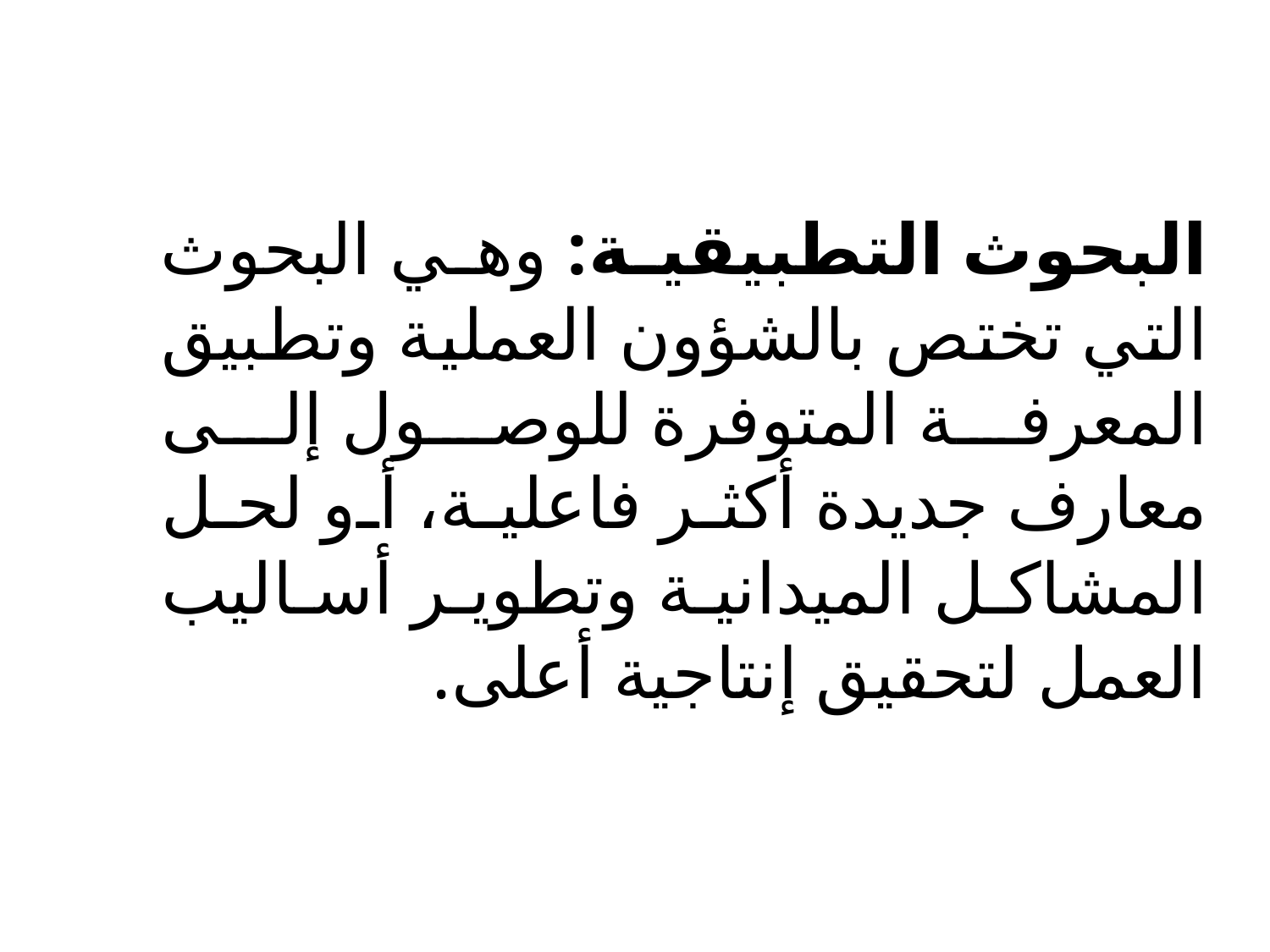

البحوث التطبيقية: وهي البحوث التي تختص بالشؤون العملية وتطبيق المعرفة المتوفرة للوصول إلى معارف جديدة أكثر فاعلية، أو لحل المشاكل الميدانية وتطوير أساليب العمل لتحقيق إنتاجية أعلى.